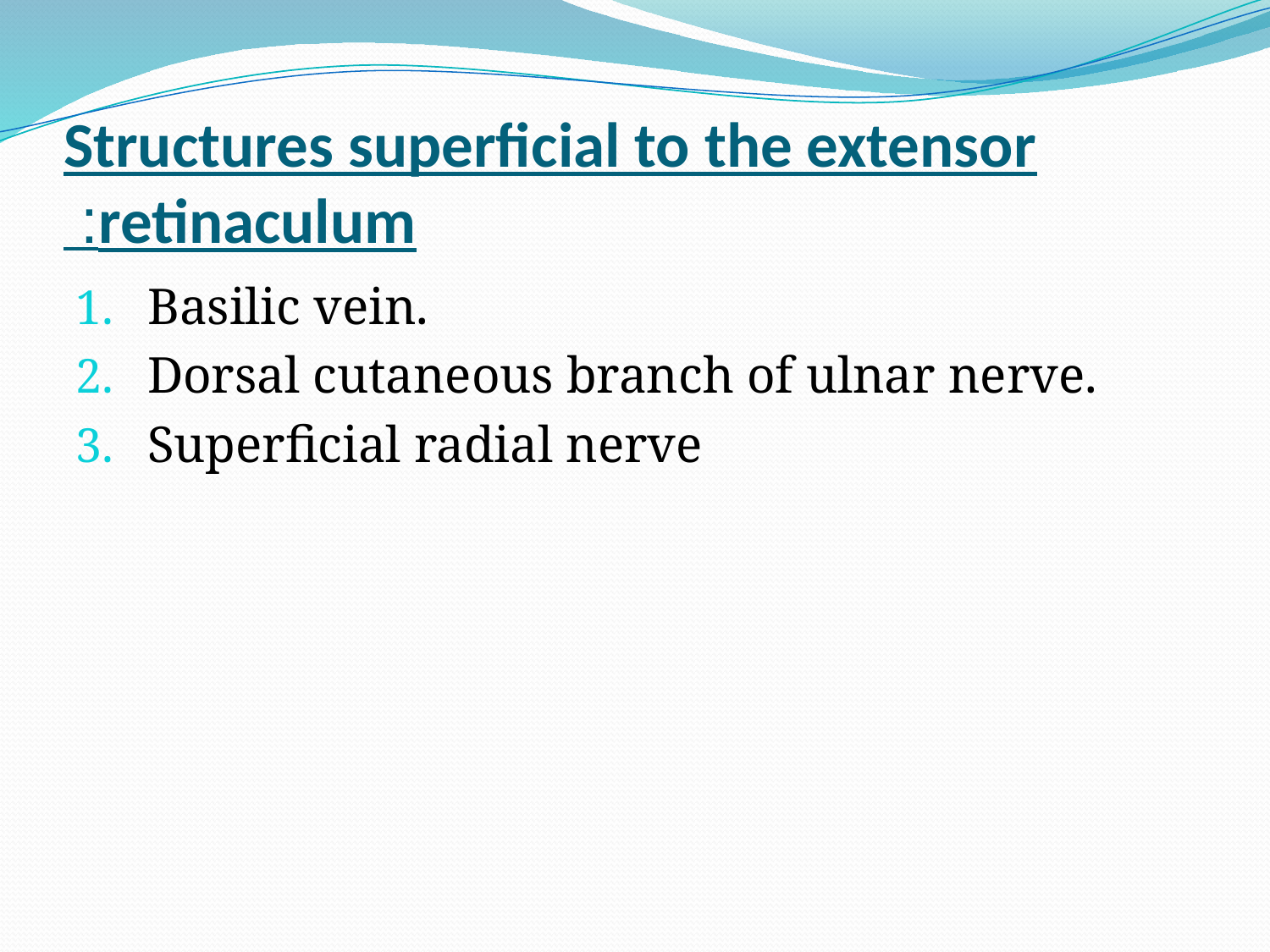

# Structures superficial to the extensor retinaculum:
Basilic vein.
Dorsal cutaneous branch of ulnar nerve.
Superficial radial nerve